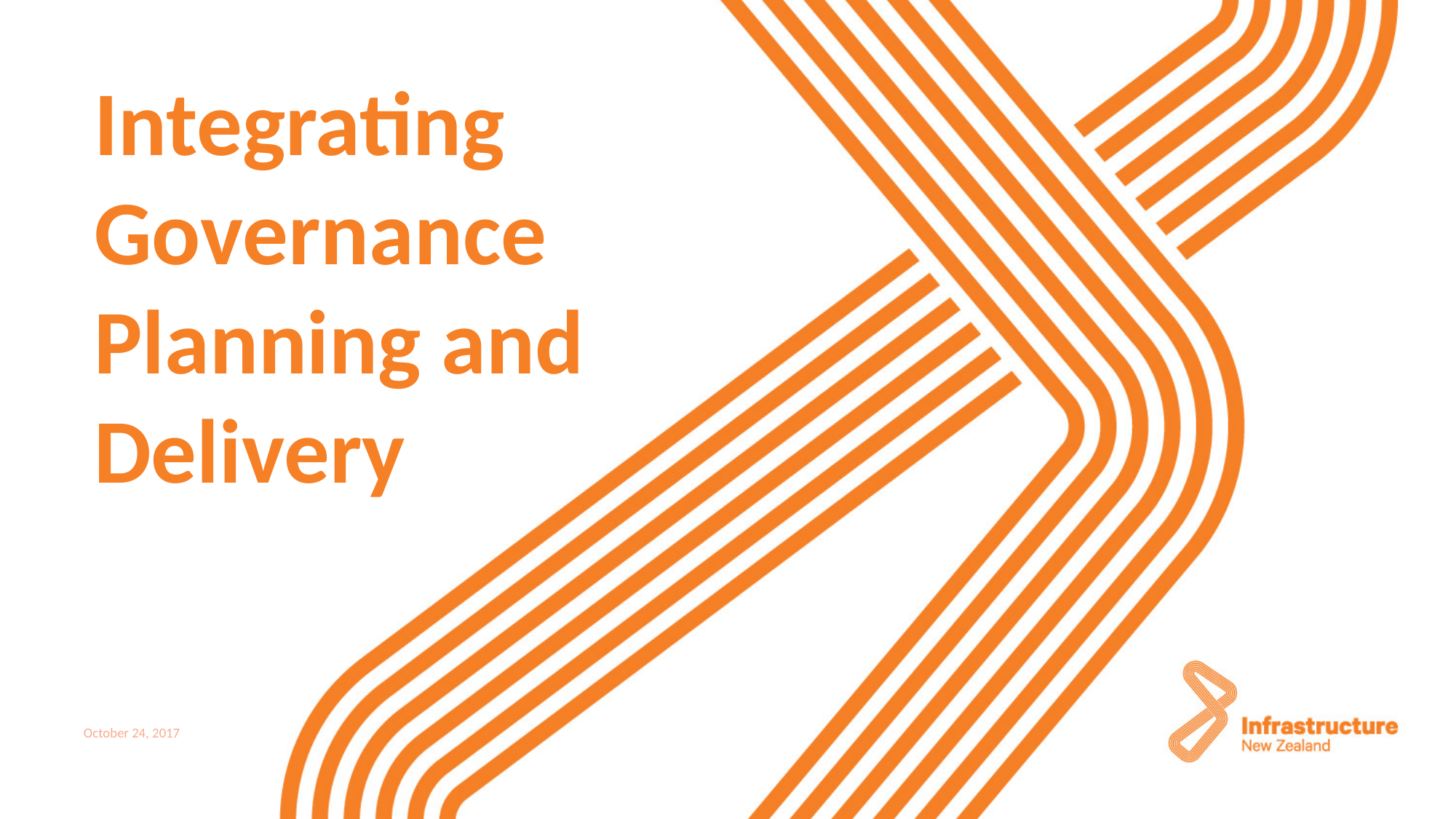

# Integrating Governance Planning and Delivery
October 24, 2017